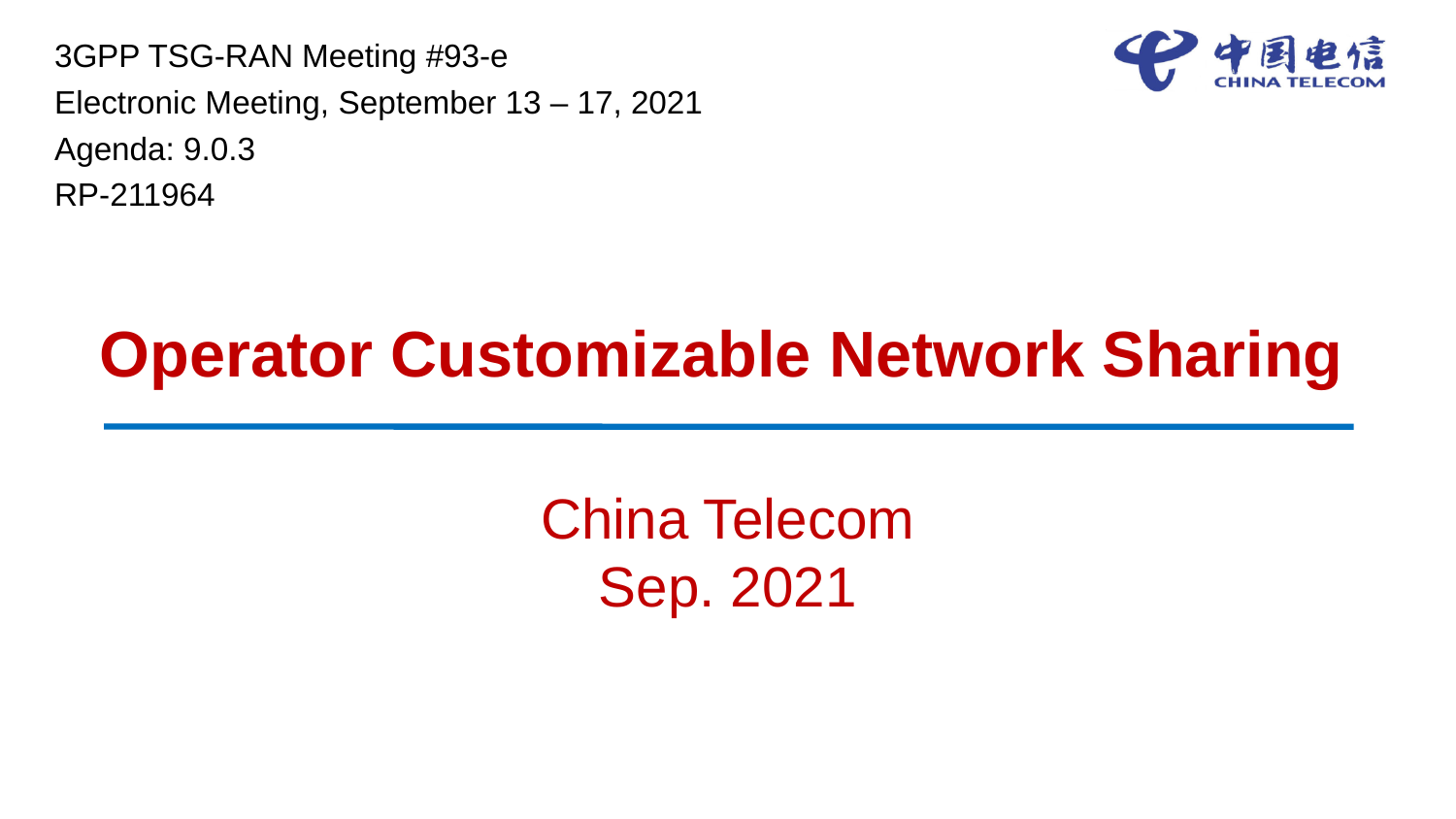

3GPP TSG-RAN Meeting #93-e
Electronic Meeting, September 13 – 17, 2021
Agenda: 9.0.3
RP-211964
# Operator Customizable Network Sharing
China Telecom
Sep. 2021